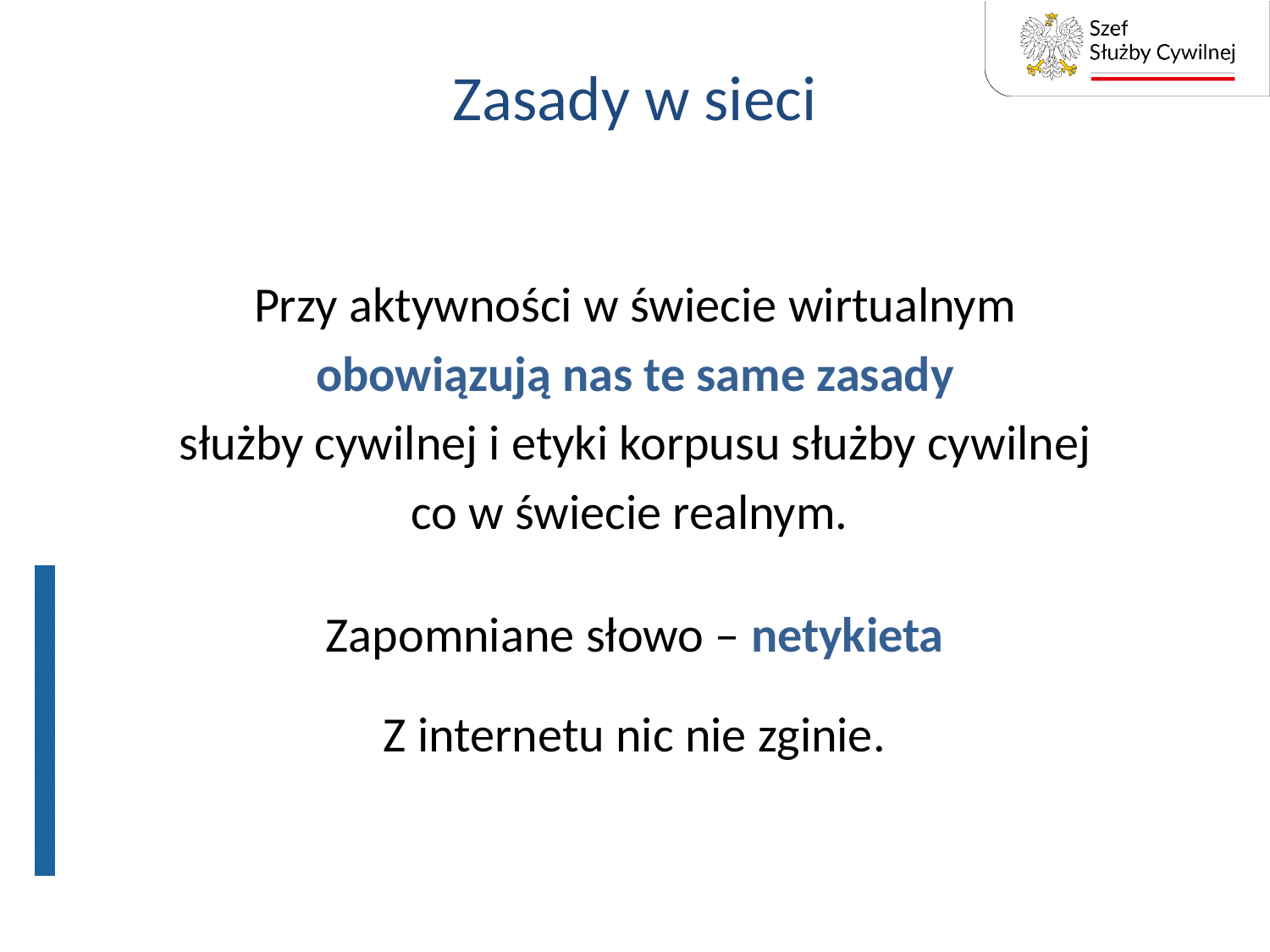

# Zasady w sieci
Przy aktywności w świecie wirtualnym
 obowiązują nas te same zasady
służby cywilnej i etyki korpusu służby cywilnej
co w świecie realnym.
Zapomniane słowo – netykieta
Z internetu nic nie zginie.